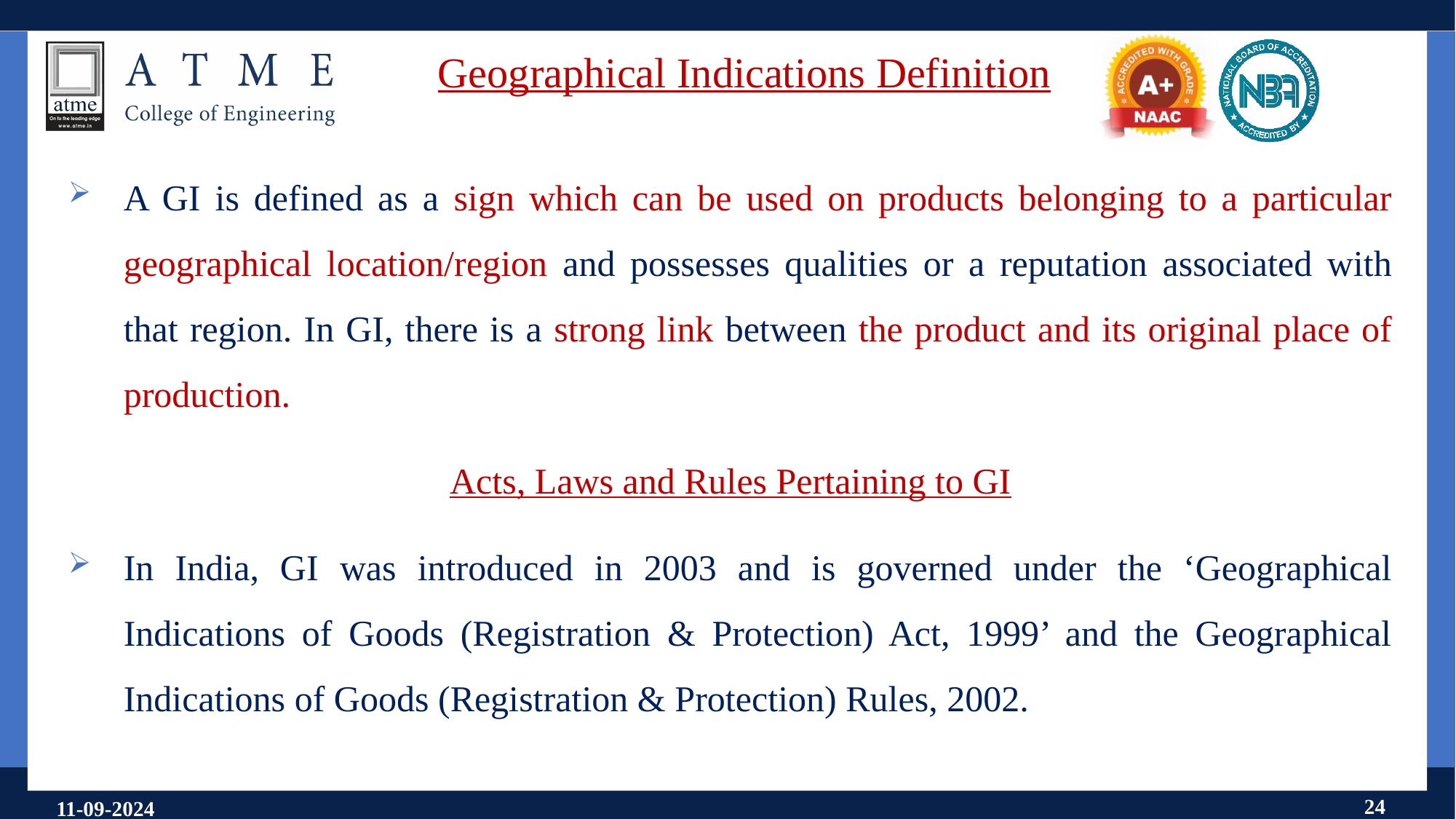

# Geographical Indications Definition
A GI is defined as a sign which can be used on products belonging to a particular geographical location/region and possesses qualities or a reputation associated with that region. In GI, there is a strong link between the product and its original place of production.
Acts, Laws and Rules Pertaining to GI
In India, GI was introduced in 2003 and is governed under the ‘Geographical Indications of Goods (Registration & Protection) Act, 1999’ and the Geographical Indications of Goods (Registration & Protection) Rules, 2002.
24
11-09-2024